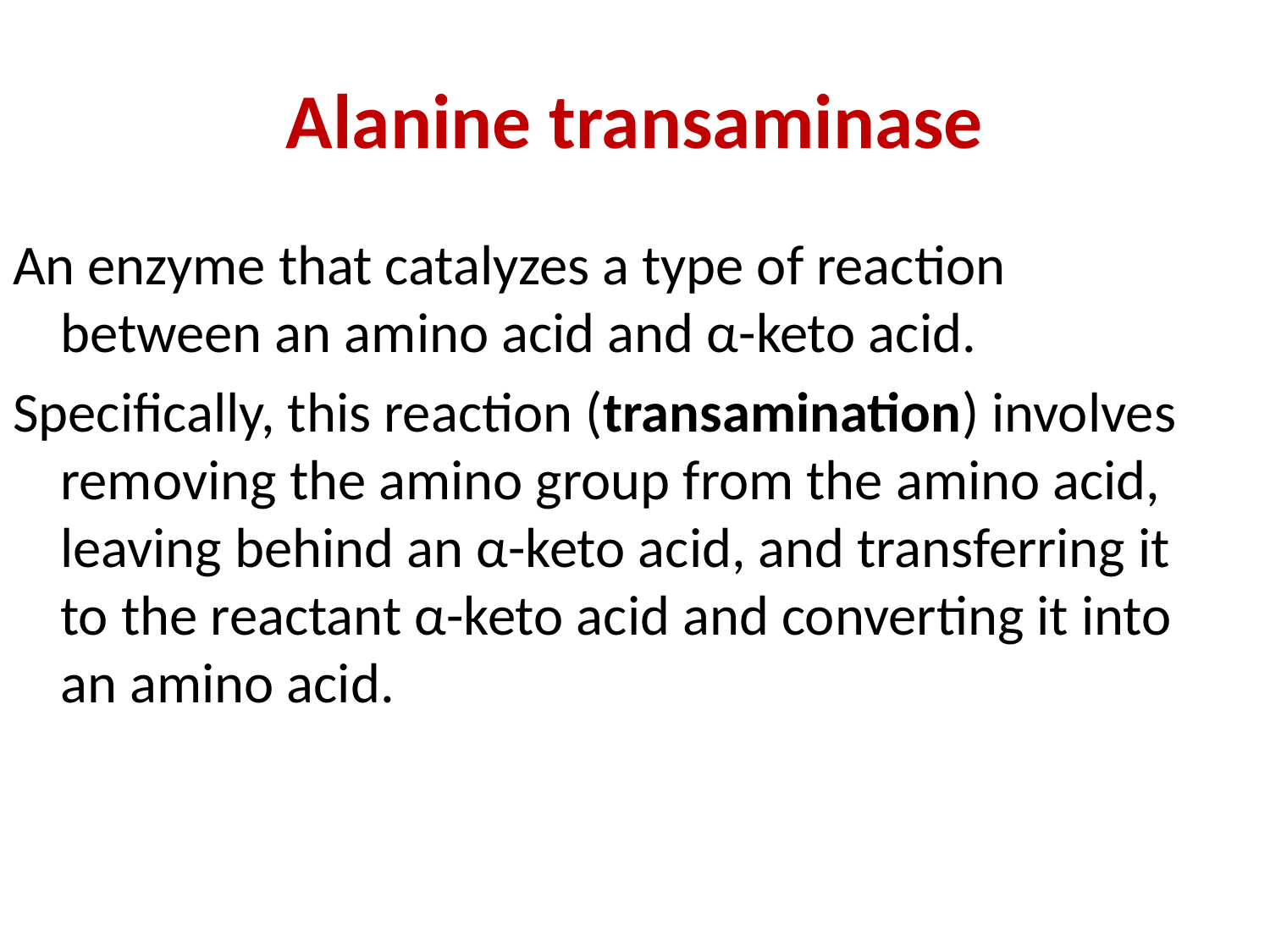

# Alanine transaminase
An enzyme that catalyzes a type of reaction between an amino acid and α-keto acid.
Specifically, this reaction (transamination) involves removing the amino group from the amino acid, leaving behind an α-keto acid, and transferring it to the reactant α-keto acid and converting it into an amino acid.